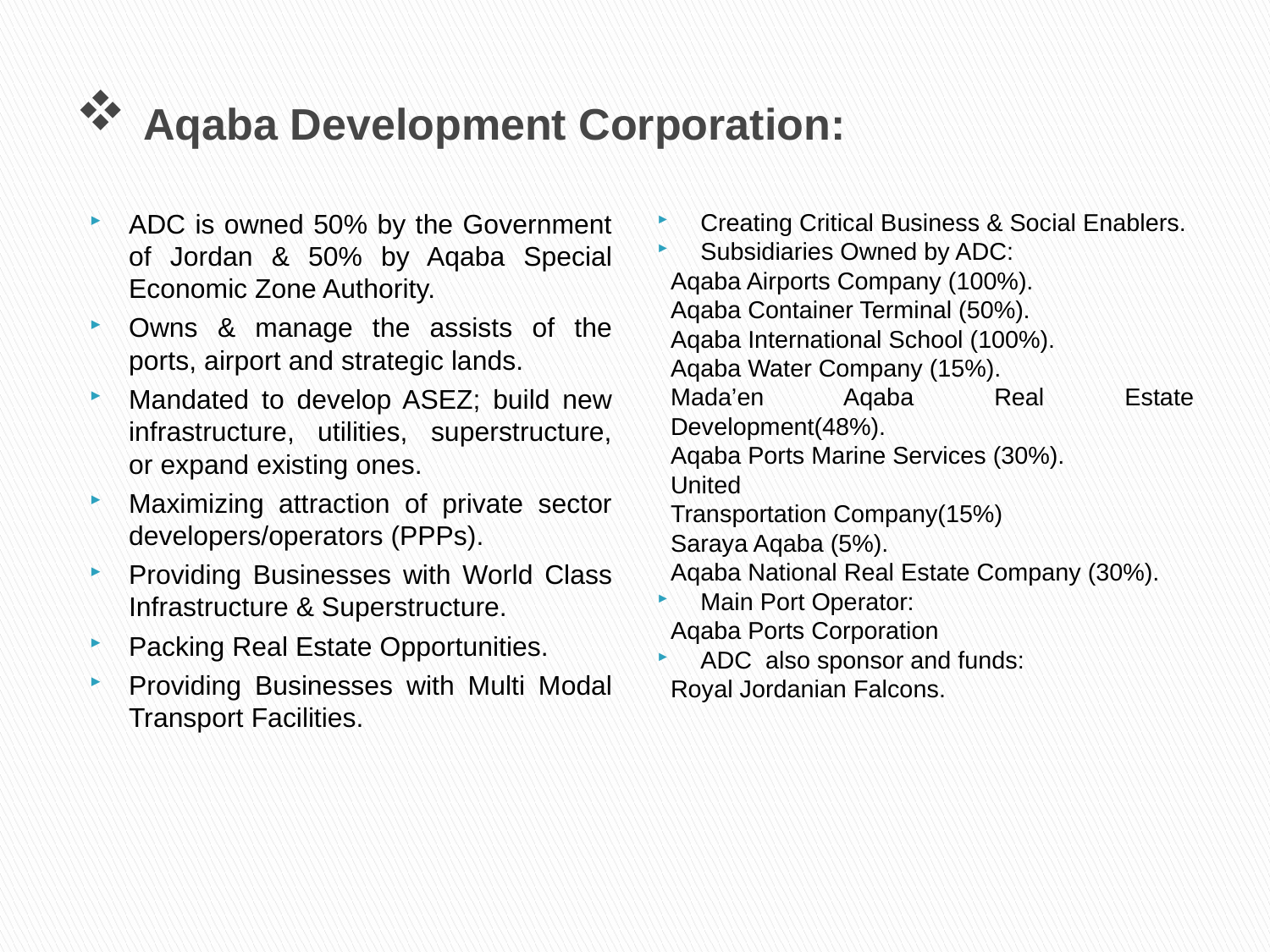

# Aqaba Development Corporation:
ADC is owned 50% by the Government of Jordan & 50% by Aqaba Special Economic Zone Authority.
Owns & manage the assists of the ports, airport and strategic lands.
Mandated to develop ASEZ; build new infrastructure, utilities, superstructure, or expand existing ones.
Maximizing attraction of private sector developers/operators (PPPs).
Providing Businesses with World Class Infrastructure & Superstructure.
Packing Real Estate Opportunities.
Providing Businesses with Multi Modal Transport Facilities.

Creating Critical Business & Social Enablers.
Subsidiaries Owned by ADC:
Aqaba Airports Company (100%).
Aqaba Container Terminal (50%).
Aqaba International School (100%).
Aqaba Water Company (15%).
Mada’en Aqaba Real Estate Development(48%).
Aqaba Ports Marine Services (30%).
United
Transportation Company(15%)
Saraya Aqaba (5%).
Aqaba National Real Estate Company (30%).
Main Port Operator:
Aqaba Ports Corporation
ADC  also sponsor and funds:
Royal Jordanian Falcons.